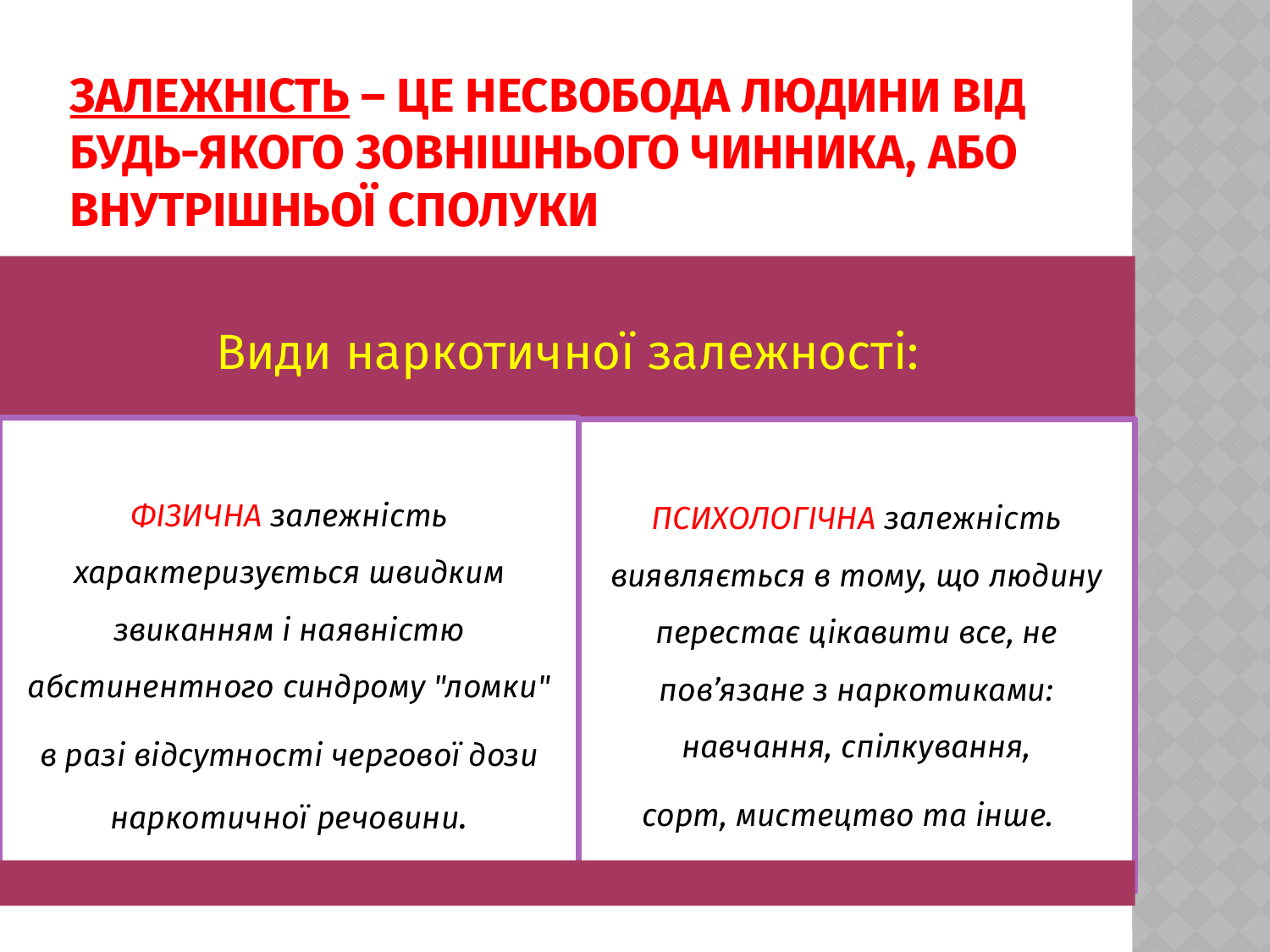

# Залежність – це несвобода людини від будь-якого зовнішнього чинника, або внутрішньої сполуки
Види наркотичної залежності:
ФІЗИЧНА залежність характеризується швидким звиканням і наявністю абстинентного синдрому "ломки"
в разі відсутності чергової дози наркотичної речовини.
ПСИХОЛОГІЧНА залежність виявляється в тому, що людину перестає цікавити все, не пов’язане з наркотиками: навчання, спілкування,
сорт, мистецтво та інше.